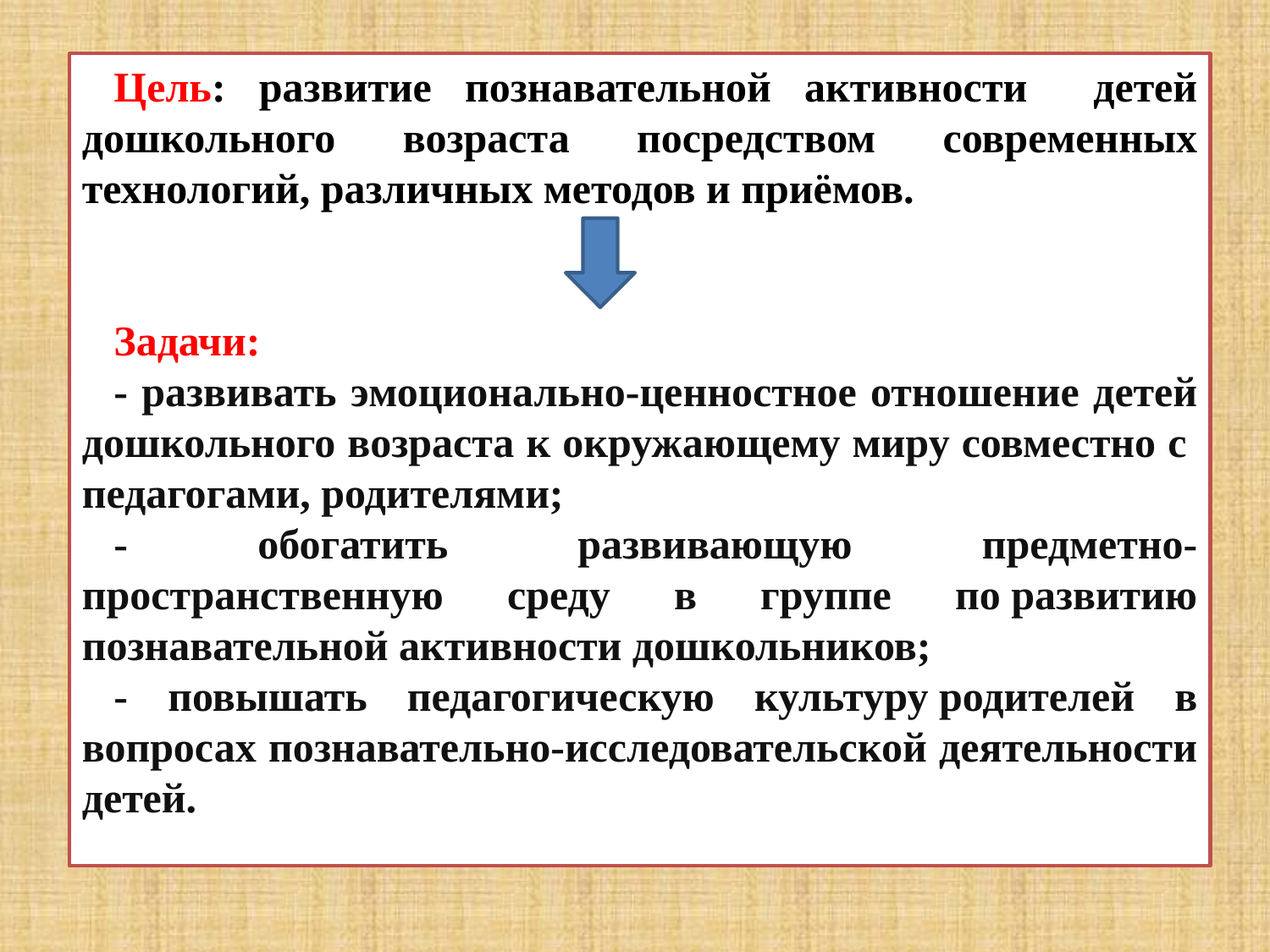

Цель: развитие познавательной активности  детей дошкольного возраста посредством современных технологий, различных методов и приёмов.

Задачи:
- развивать эмоционально-ценностное отношение детей дошкольного возраста к окружающему миру совместно с  педагогами, родителями;
- обогатить развивающую предметно-пространственную среду в группе по развитию познавательной активности дошкольников;
- повышать педагогическую культуру родителей в вопросах познавательно-исследовательской деятельности детей.